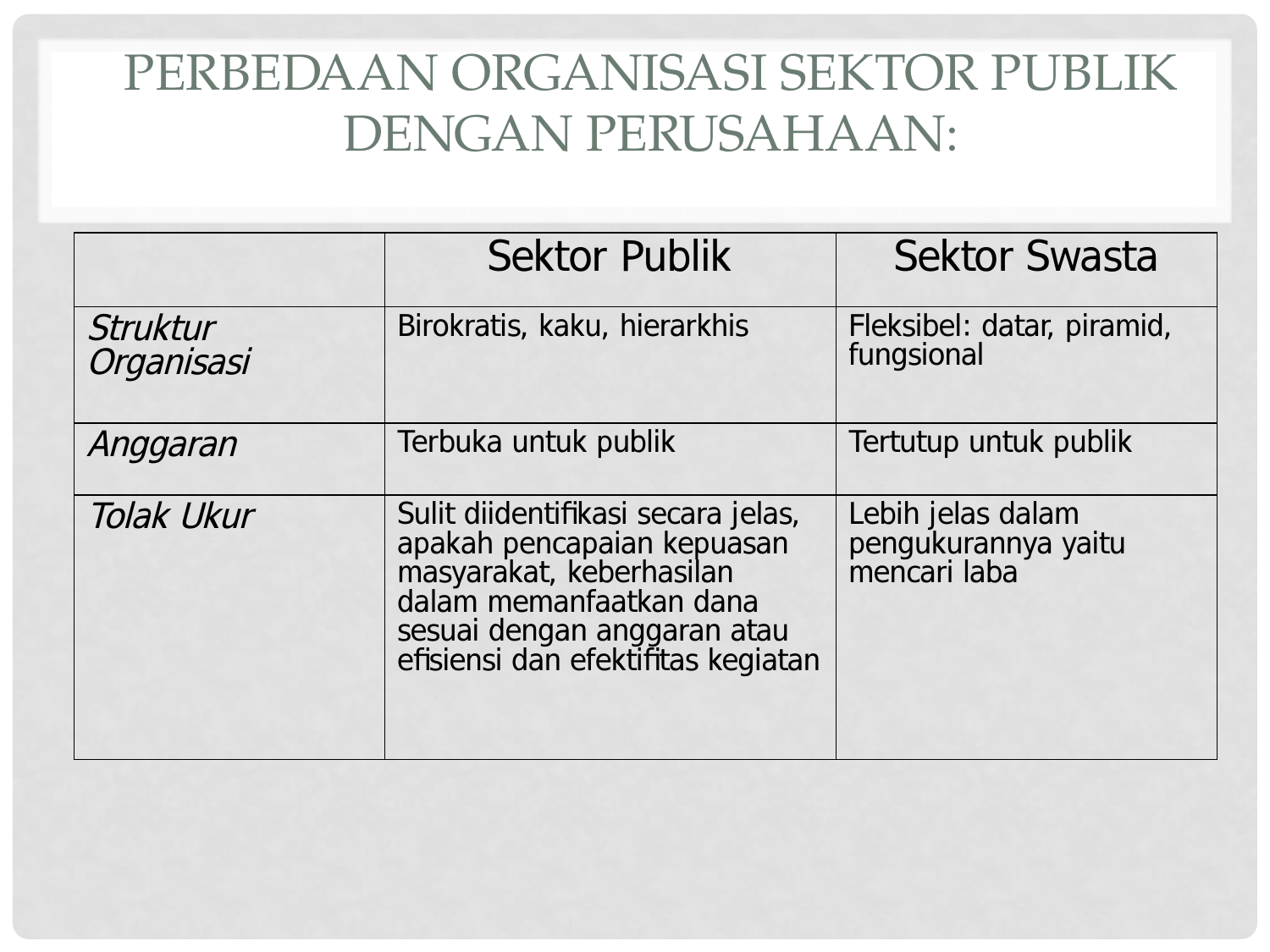

# Perbedaan Organisasi Sektor Publik dengan Perusahaan:
|  | Sektor Publik | Sektor Swasta |
| --- | --- | --- |
| Struktur Organisasi | Birokratis, kaku, hierarkhis | Fleksibel: datar, piramid, fungsional |
| Anggaran | Terbuka untuk publik | Tertutup untuk publik |
| Tolak Ukur | Sulit diidentifikasi secara jelas, apakah pencapaian kepuasan masyarakat, keberhasilan dalam memanfaatkan dana sesuai dengan anggaran atau efisiensi dan efektifitas kegiatan | Lebih jelas dalam pengukurannya yaitu mencari laba |